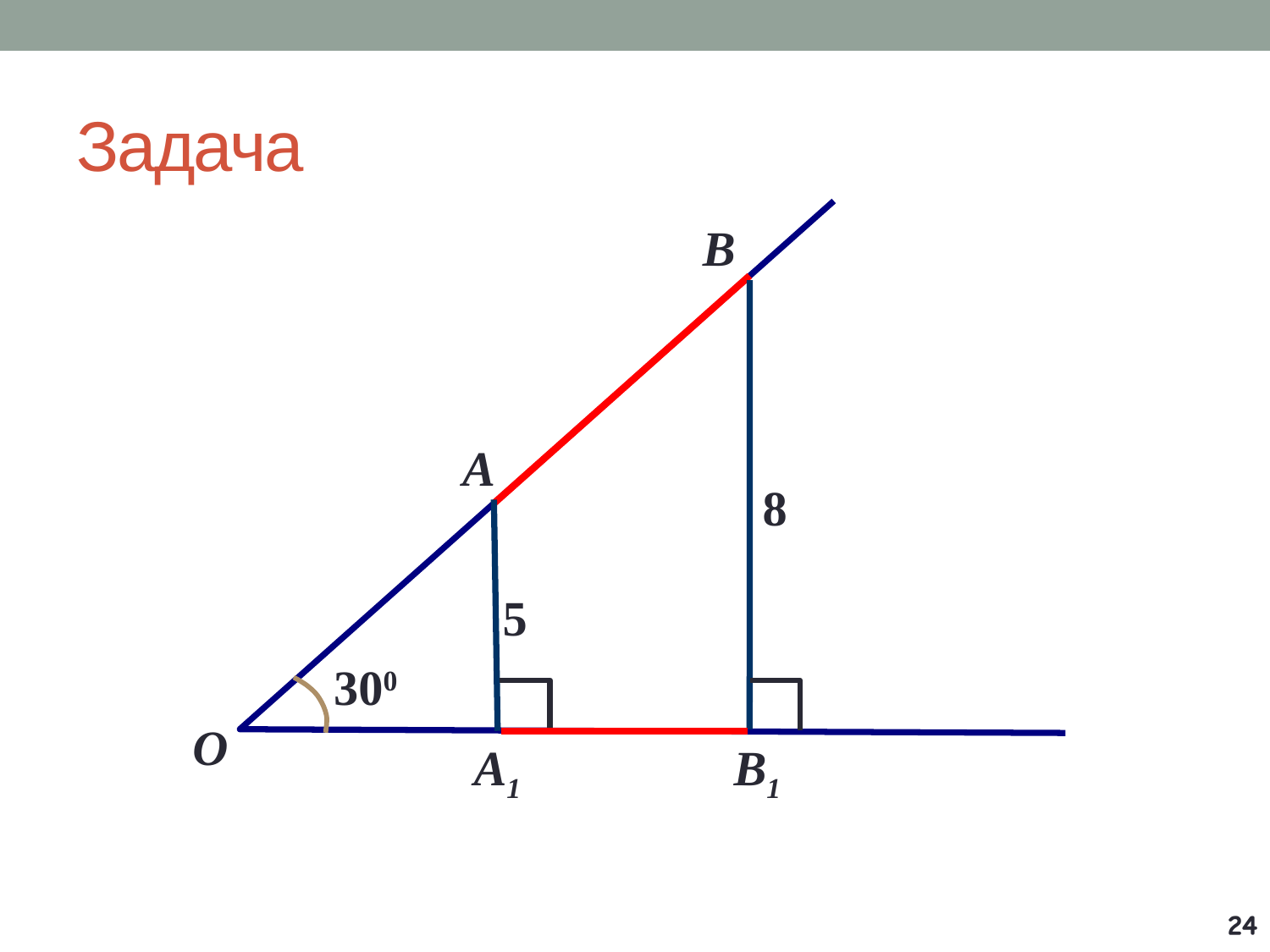

# Задача

B

А
8

5
300

O
A1
B1